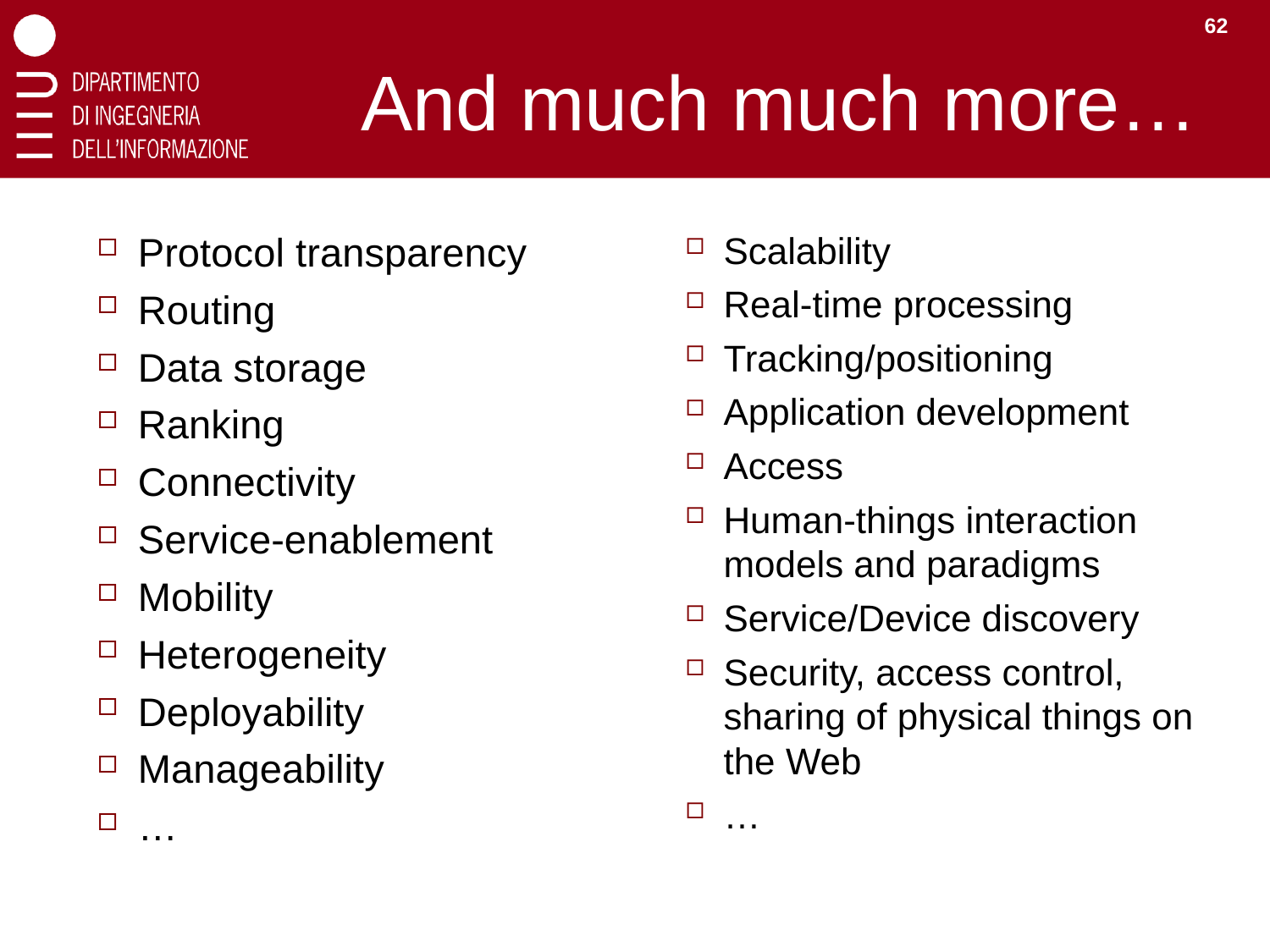

62
# And much much more…
Protocol transparency
Routing
Data storage
Ranking
Connectivity
Service-enablement
Mobility
Heterogeneity
Deployability
Manageability
…
Scalability
Real-time processing
Tracking/positioning
Application development
Access
Human-things interaction models and paradigms
Service/Device discovery
Security, access control, sharing of physical things on the Web
…